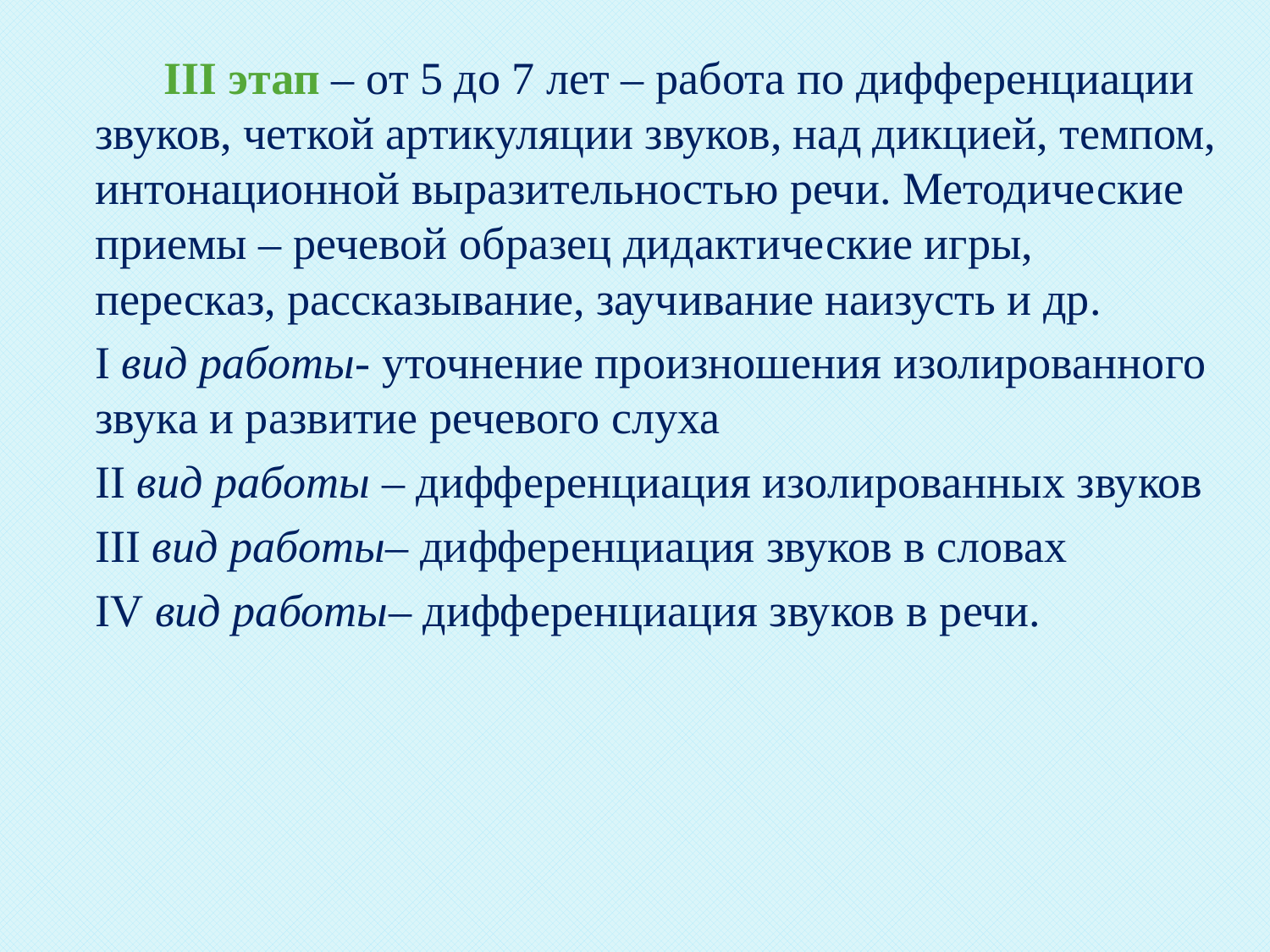

III этап – от 5 до 7 лет – работа по дифференциации звуков, четкой артикуляции звуков, над дикцией, темпом, интонационной выразительностью речи. Методические приемы – речевой образец дидактические игры, пересказ, рассказывание, заучивание наизусть и др.
I вид работы- уточнение произношения изолированного звука и развитие речевого слуха
II вид работы – дифференциация изолированных звуков
III вид работы– дифференциация звуков в словах
IV вид работы– дифференциация звуков в речи.